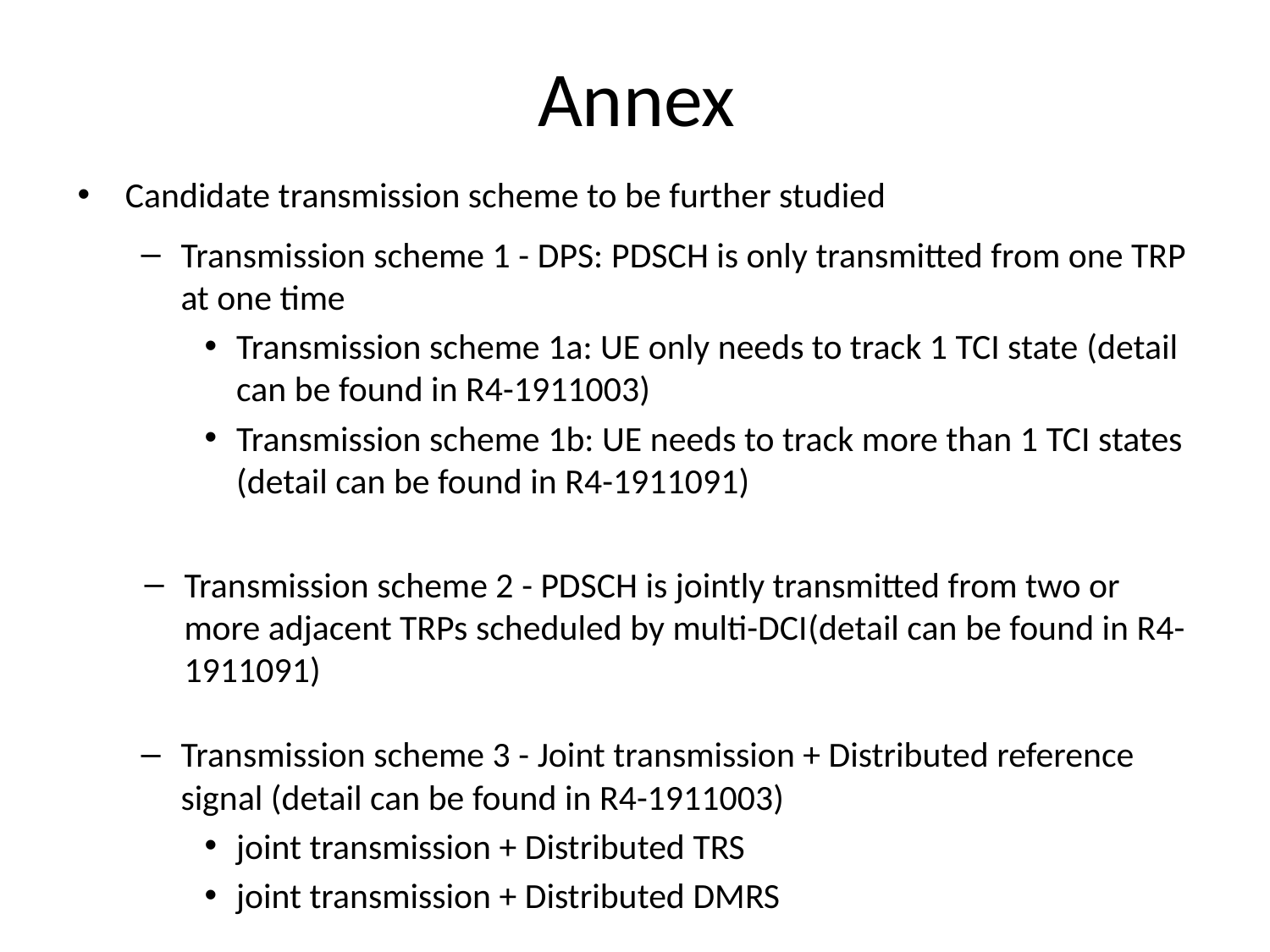

# Annex
Candidate transmission scheme to be further studied
Transmission scheme 1 - DPS: PDSCH is only transmitted from one TRP at one time
Transmission scheme 1a: UE only needs to track 1 TCI state (detail can be found in R4-1911003)
Transmission scheme 1b: UE needs to track more than 1 TCI states (detail can be found in R4-1911091)

Transmission scheme 2 - PDSCH is jointly transmitted from two or more adjacent TRPs scheduled by multi-DCI(detail can be found in R4-1911091)

Transmission scheme 3 - Joint transmission + Distributed reference signal (detail can be found in R4-1911003)
joint transmission + Distributed TRS
joint transmission + Distributed DMRS